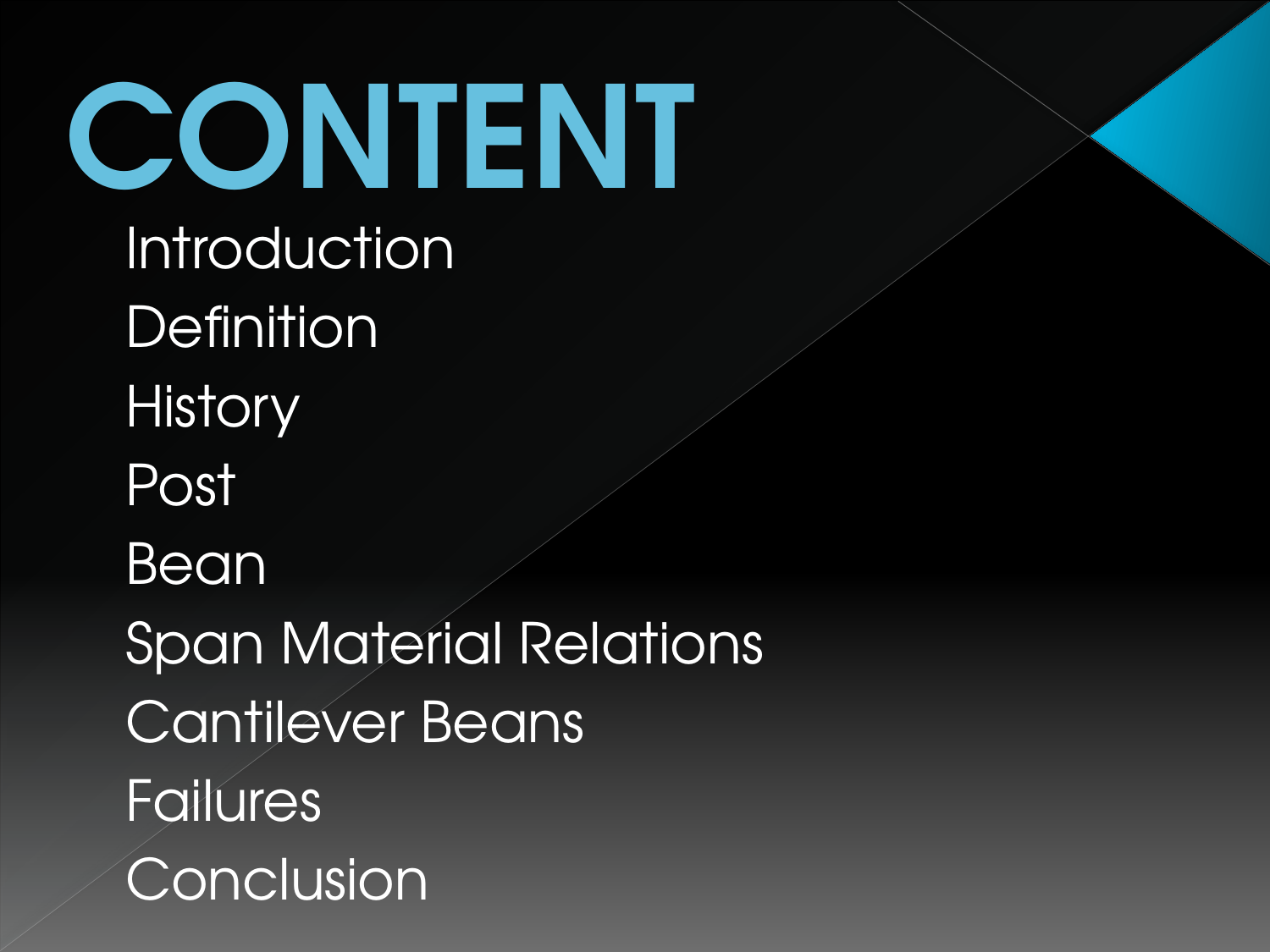

# CONTENT
Introduction
Definition
History
Post
Bean
Span Material Relations
Cantilever Beans
Failures
Conclusion